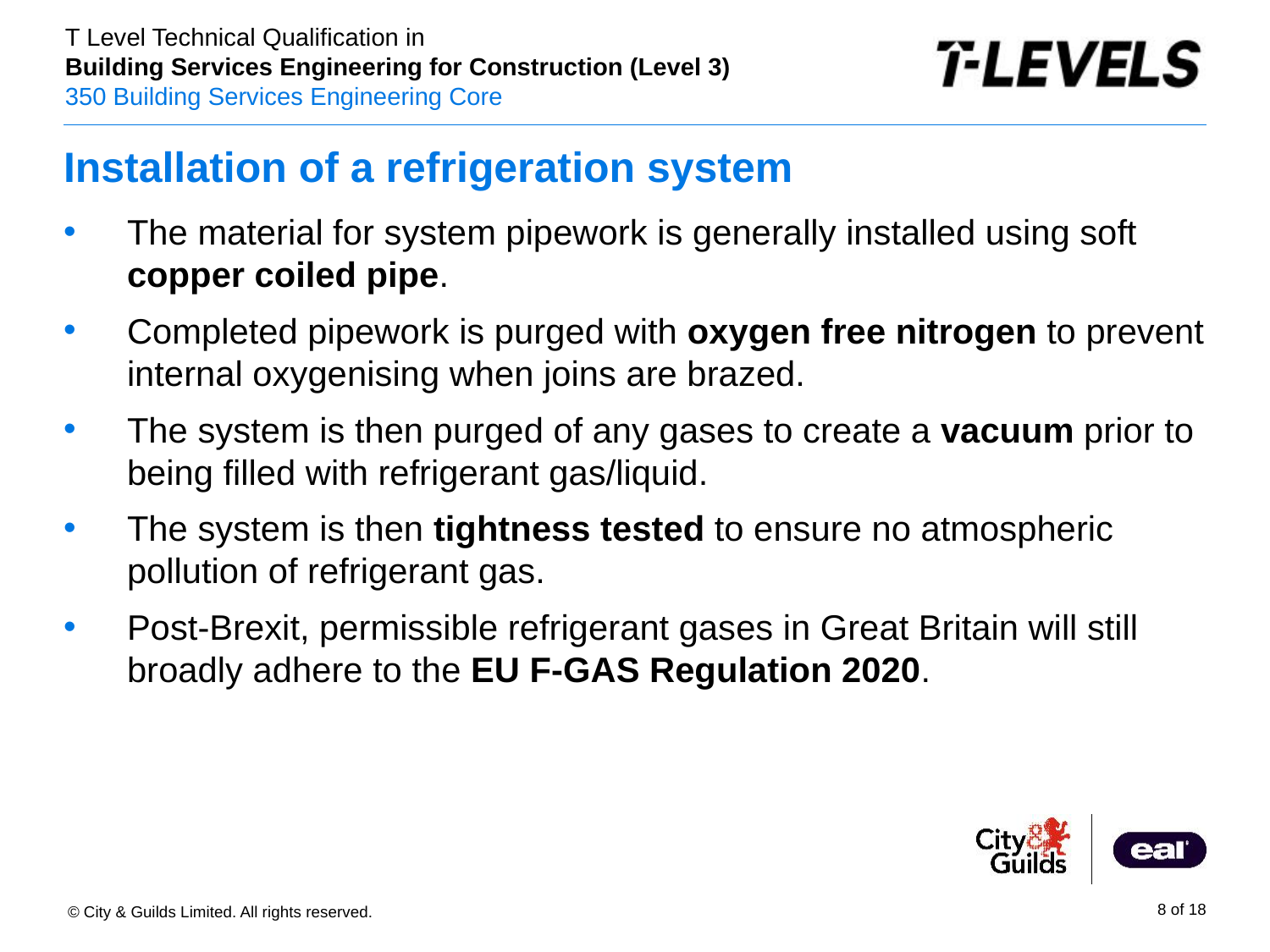

# Installation of a refrigeration system
The material for system pipework is generally installed using soft copper coiled pipe.
Completed pipework is purged with oxygen free nitrogen to prevent internal oxygenising when joins are brazed.
The system is then purged of any gases to create a vacuum prior to being filled with refrigerant gas/liquid.
The system is then tightness tested to ensure no atmospheric pollution of refrigerant gas.
Post-Brexit, permissible refrigerant gases in Great Britain will still broadly adhere to the EU F-GAS Regulation 2020.